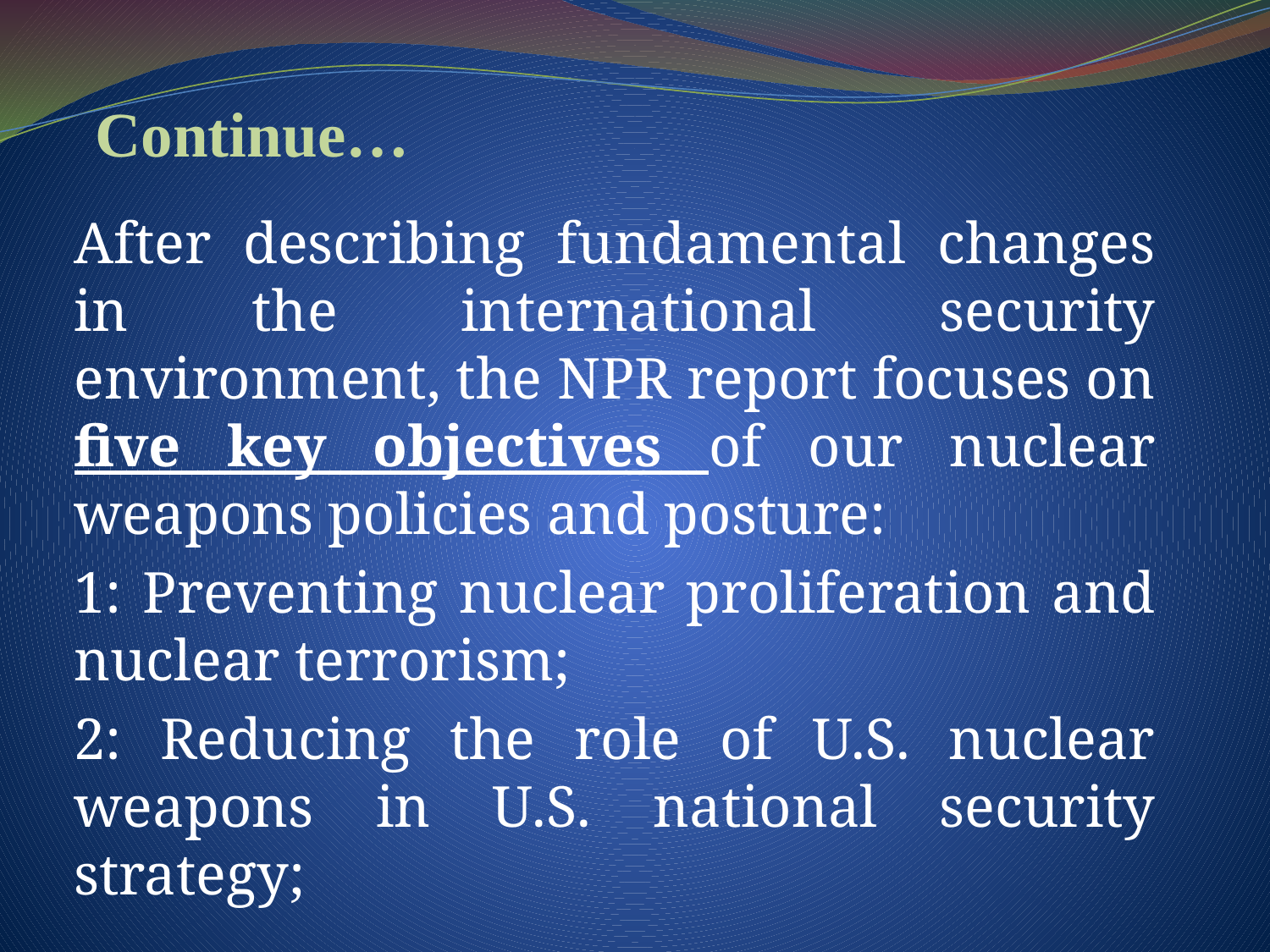

# Continue…
After describing fundamental changes in the international security environment, the NPR report focuses on five key objectives of our nuclear weapons policies and posture:
1: Preventing nuclear proliferation and nuclear terrorism;
2: Reducing the role of U.S. nuclear weapons in U.S. national security strategy;